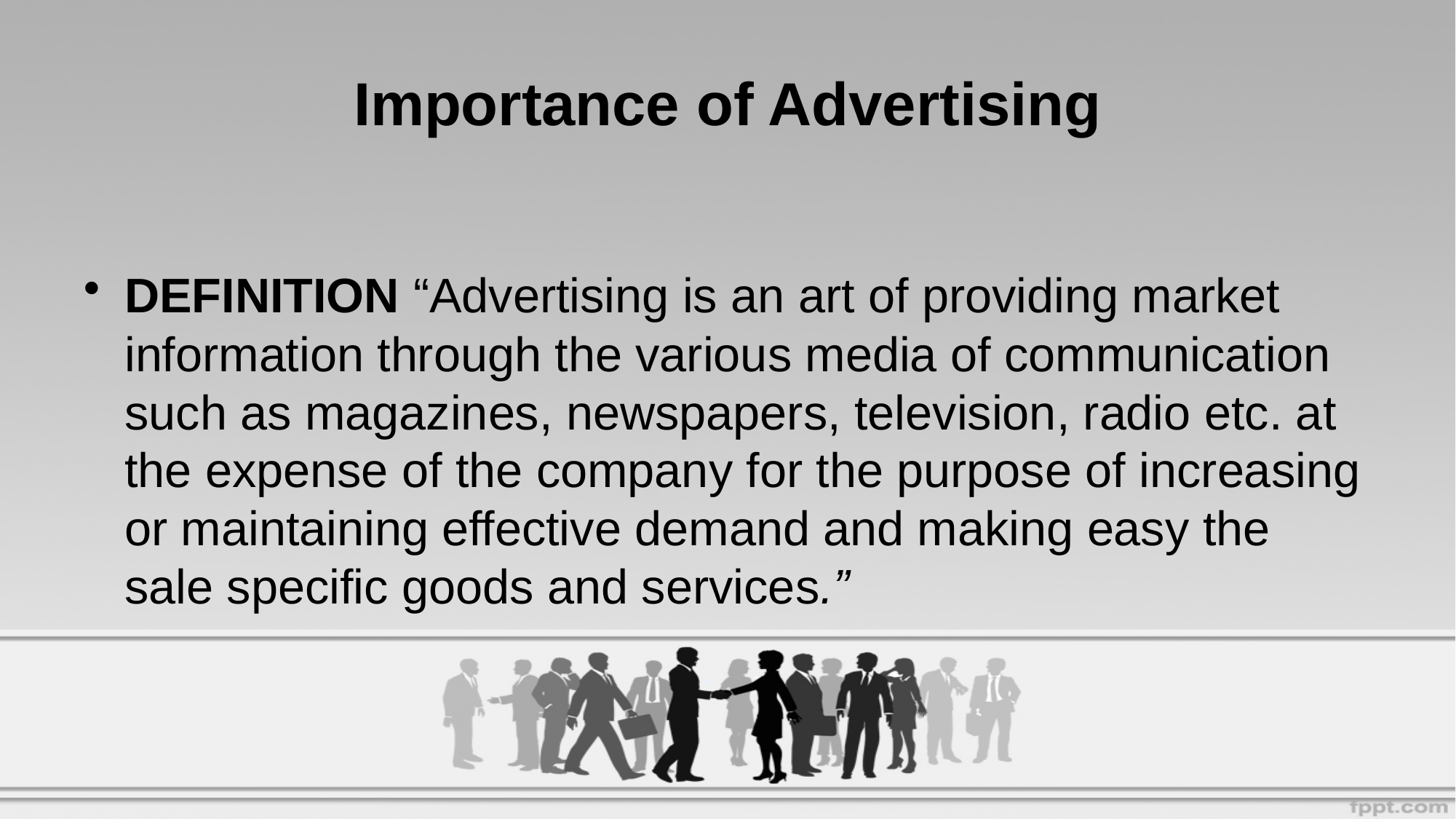

# Importance of Advertising

DEFINITION “Advertising is an art of providing market information through the various media of communication such as magazines, newspapers, television, radio etc. at the expense of the company for the purpose of increasing or maintaining effective demand and making easy the sale specific goods and services.”